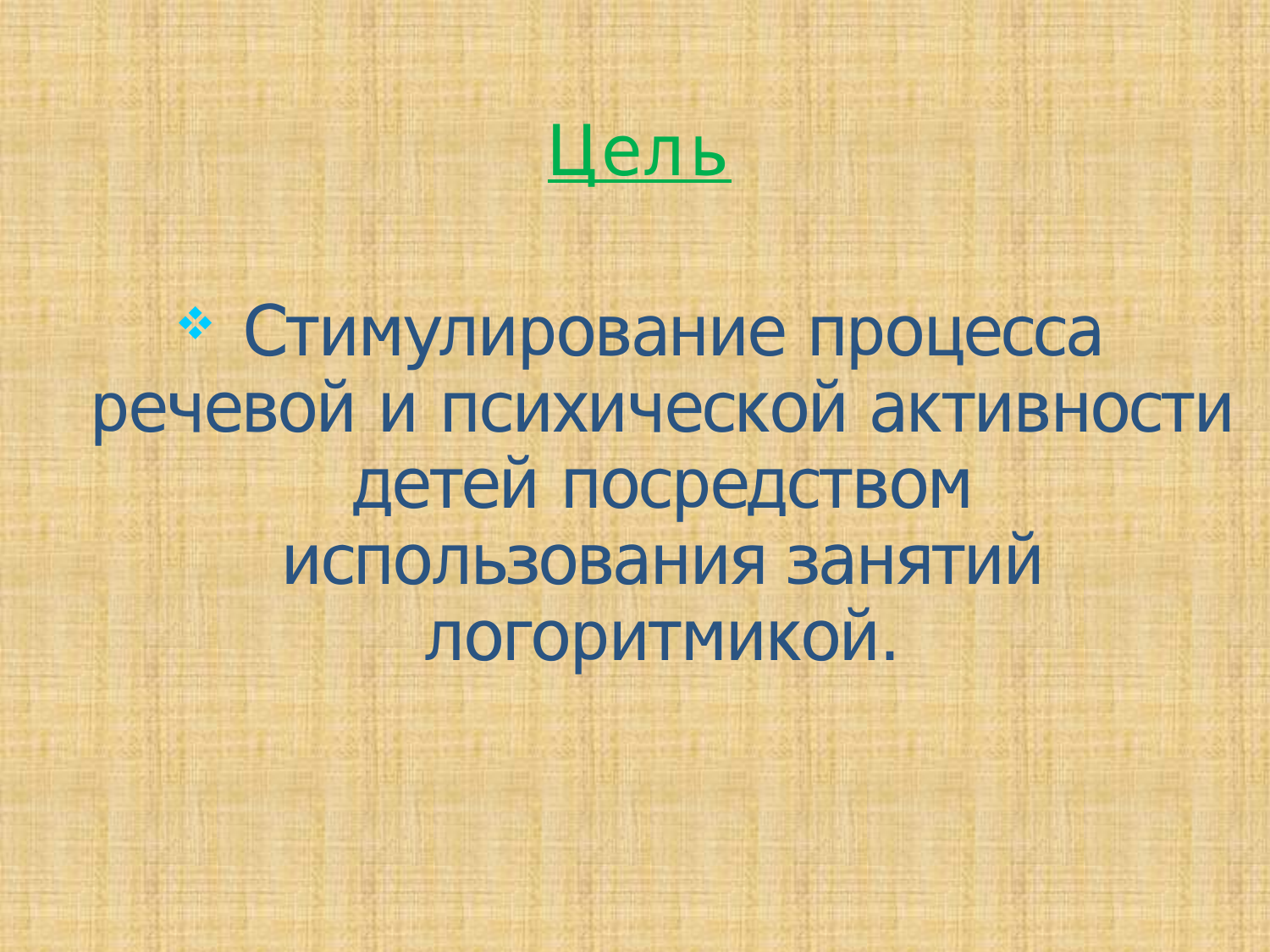

Цель

 Стимулирование процесса речевой и психической активности  детей посредством  использования занятий логоритмикой.